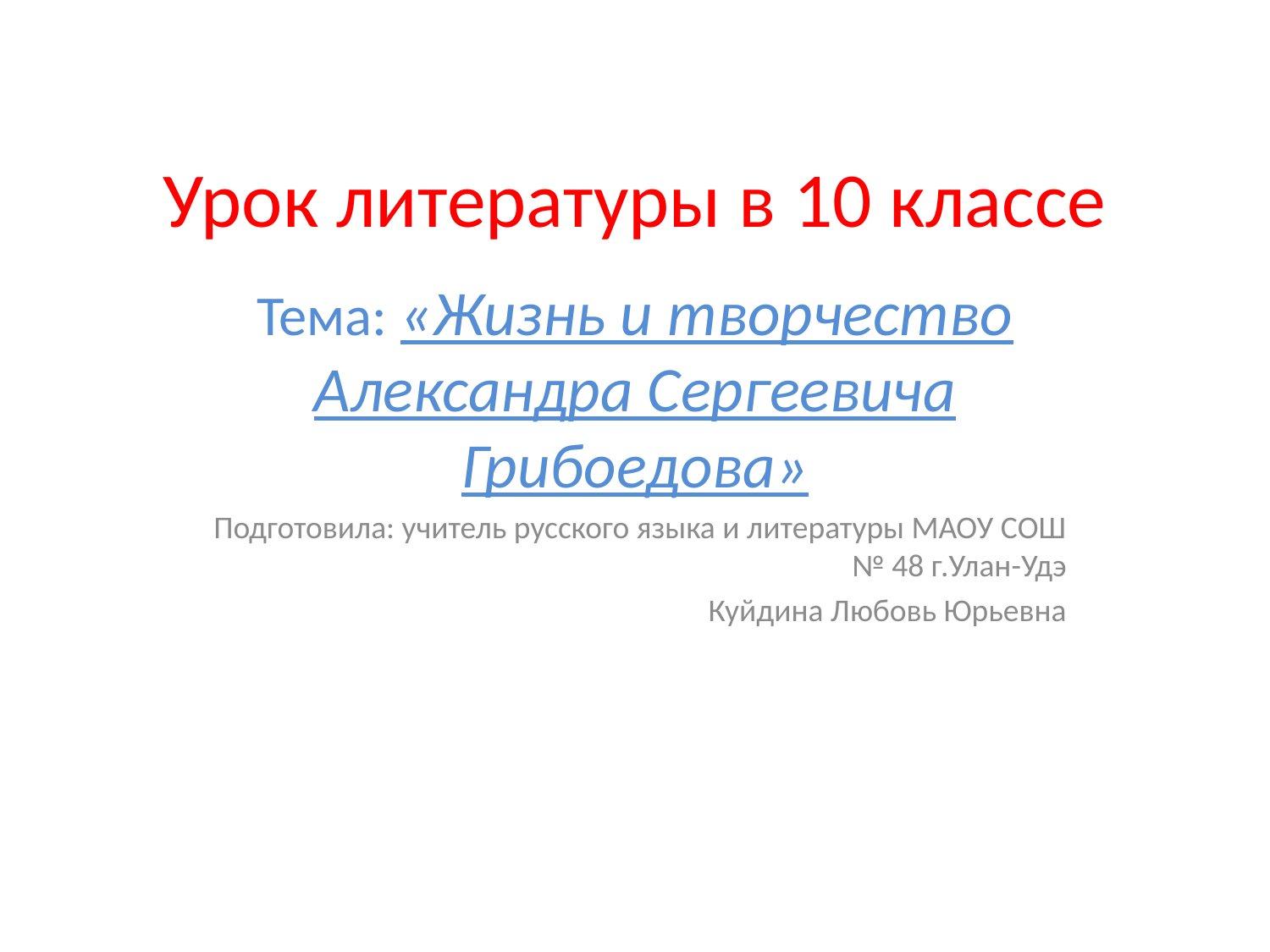

# Урок литературы в 10 классе
Тема: «Жизнь и творчество Александра Сергеевича Грибоедова»
Подготовила: учитель русского языка и литературы МАОУ СОШ № 48 г.Улан-Удэ
Куйдина Любовь Юрьевна